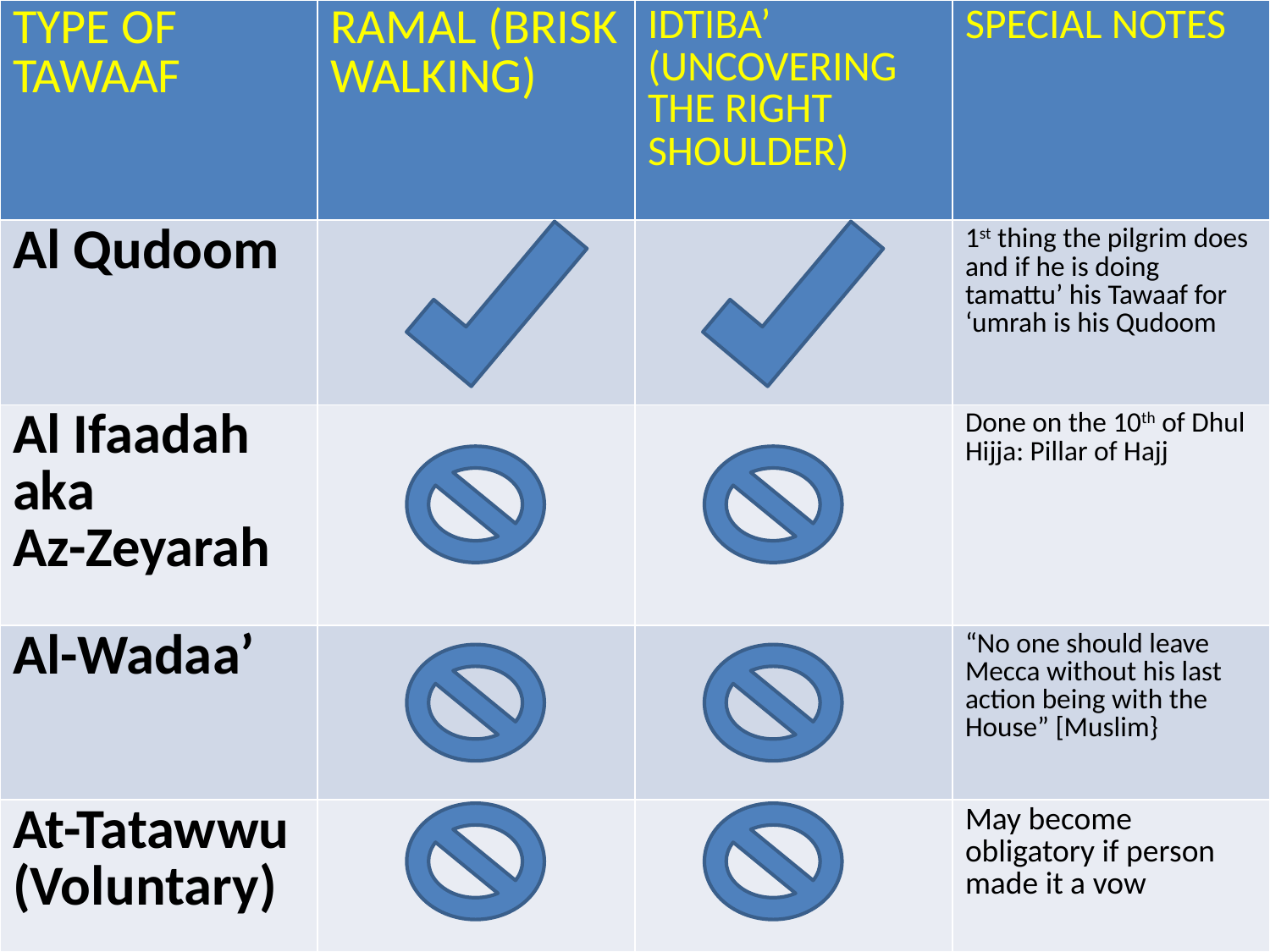

| TYPE OF TAWAAF | RAMAL (BRISK WALKING) | IDTIBA’ (UNCOVERING THE RIGHT SHOULDER) | SPECIAL NOTES |
| --- | --- | --- | --- |
| Al Qudoom |  |  | 1st thing the pilgrim does and if he is doing tamattu’ his Tawaaf for ‘umrah is his Qudoom |
| Al Ifaadah aka Az-Zeyarah |  |  | Done on the 10th of Dhul Hijja: Pillar of Hajj |
| Al-Wadaa’ |  |  | “No one should leave Mecca without his last action being with the House” [Muslim} |
| At-Tatawwu (Voluntary) |  |  | May become obligatory if person made it a vow |